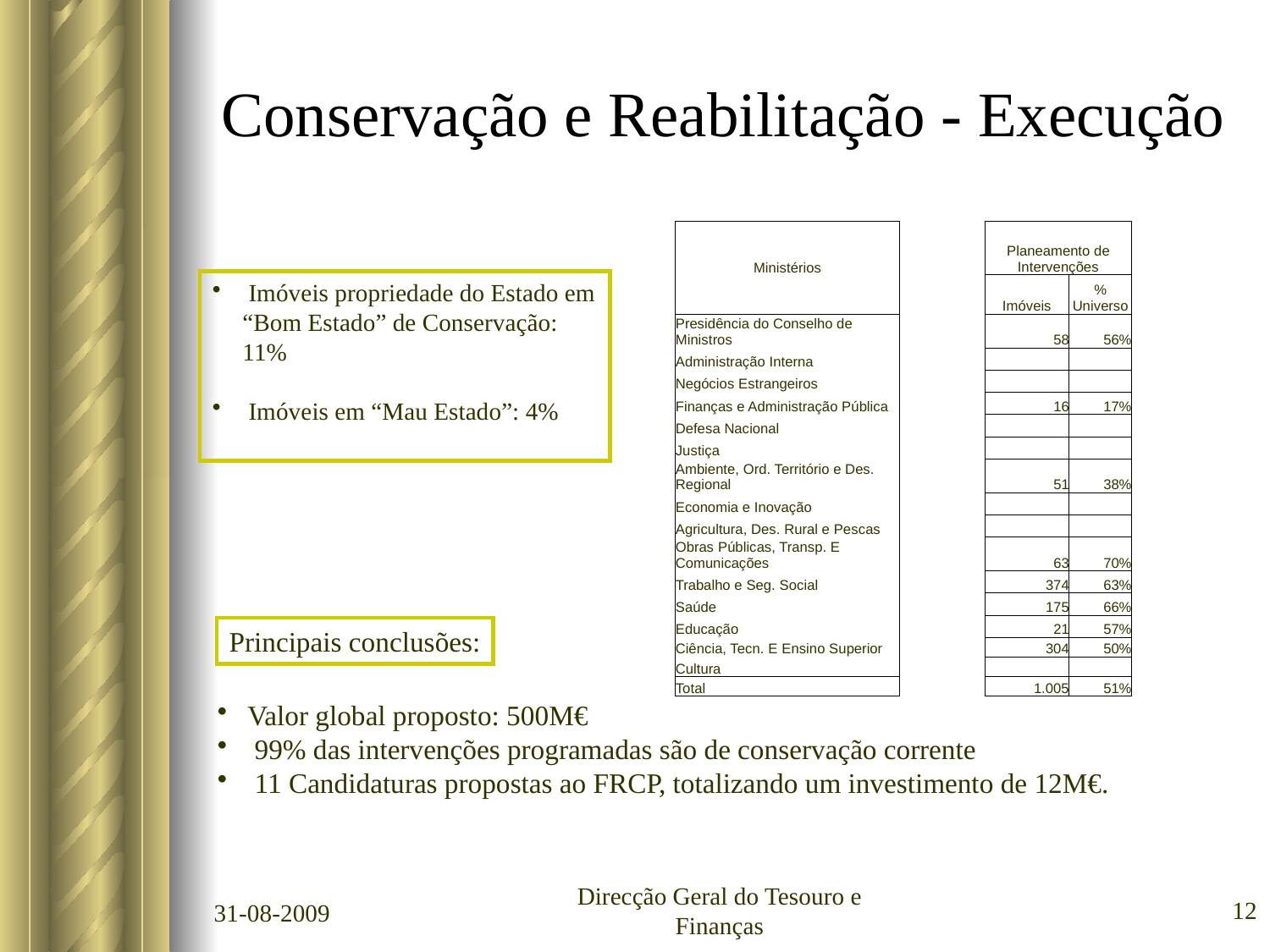

# Conservação e Reabilitação - Execução
| Ministérios |  | Planeamento de Intervenções |  |
| --- | --- | --- | --- |
|  |  |  |  |
|  |  | Imóveis | % Universo |
| Presidência do Conselho de Ministros |  | 58 | 56% |
| Administração Interna |  |  |  |
| Negócios Estrangeiros |  |  |  |
| Finanças e Administração Pública |  | 16 | 17% |
| Defesa Nacional |  |  |  |
| Justiça |  |  |  |
| Ambiente, Ord. Território e Des. Regional |  | 51 | 38% |
| Economia e Inovação |  |  |  |
| Agricultura, Des. Rural e Pescas |  |  |  |
| Obras Públicas, Transp. E Comunicações |  | 63 | 70% |
| Trabalho e Seg. Social |  | 374 | 63% |
| Saúde |  | 175 | 66% |
| Educação |  | 21 | 57% |
| Ciência, Tecn. E Ensino Superior |  | 304 | 50% |
| Cultura |  |  |  |
| Total |  | 1.005 | 51% |

 Imóveis propriedade do Estado em “Bom Estado” de Conservação: 11%

 Imóveis em “Mau Estado”: 4%

Principais conclusões:

Valor global proposto: 500M€
 99% das intervenções programadas são de conservação corrente
 11 Candidaturas propostas ao FRCP, totalizando um investimento de 12M€.
31-08-2009
Direcção Geral do Tesouro e Finanças
12